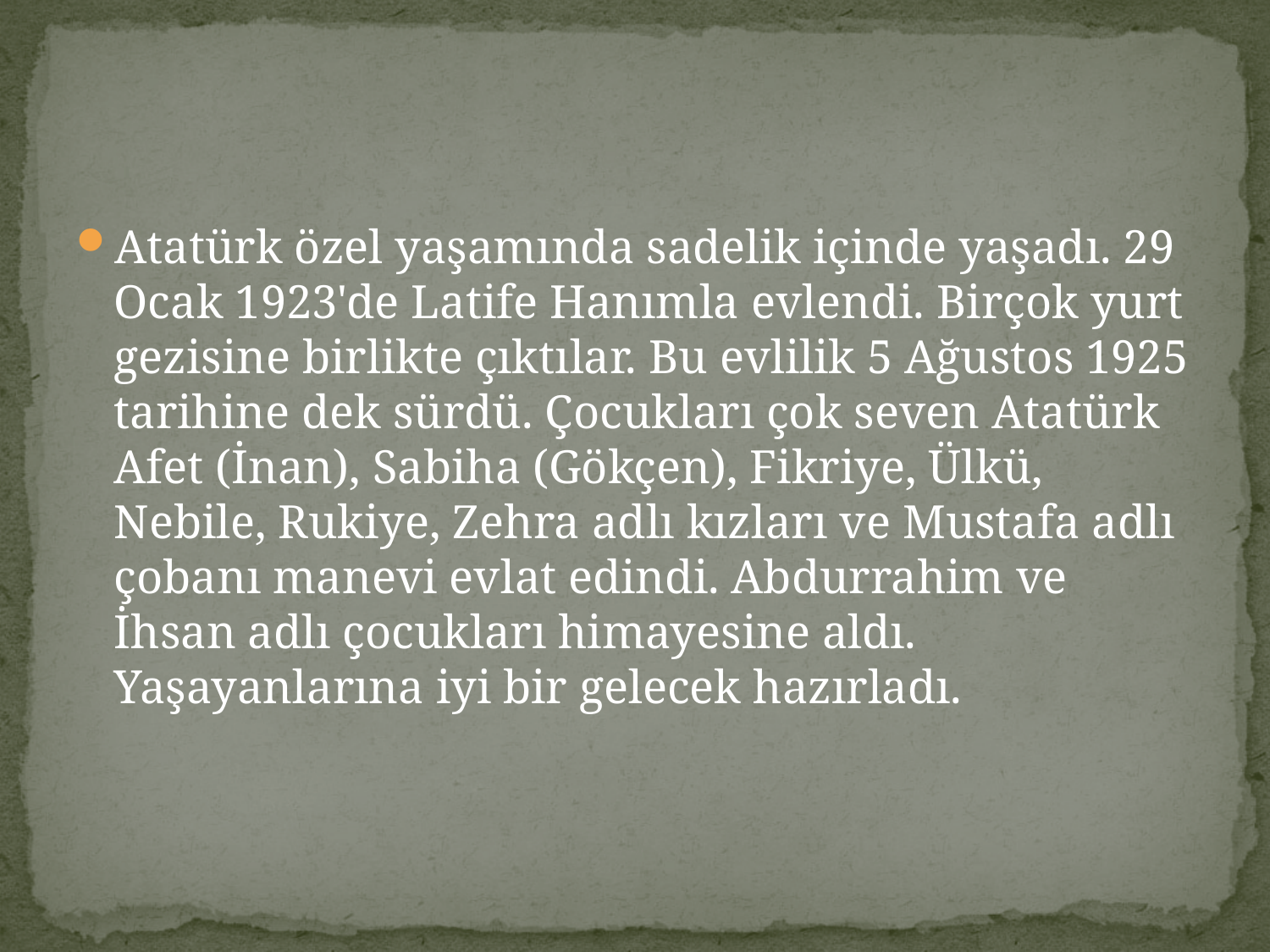

#
Atatürk özel yaşamında sadelik içinde yaşadı. 29 Ocak 1923'de Latife Hanımla evlendi. Birçok yurt gezisine birlikte çıktılar. Bu evlilik 5 Ağustos 1925 tarihine dek sürdü. Çocukları çok seven Atatürk Afet (İnan), Sabiha (Gökçen), Fikriye, Ülkü, Nebile, Rukiye, Zehra adlı kızları ve Mustafa adlı çobanı manevi evlat edindi. Abdurrahim ve İhsan adlı çocukları himayesine aldı. Yaşayanlarına iyi bir gelecek hazırladı.